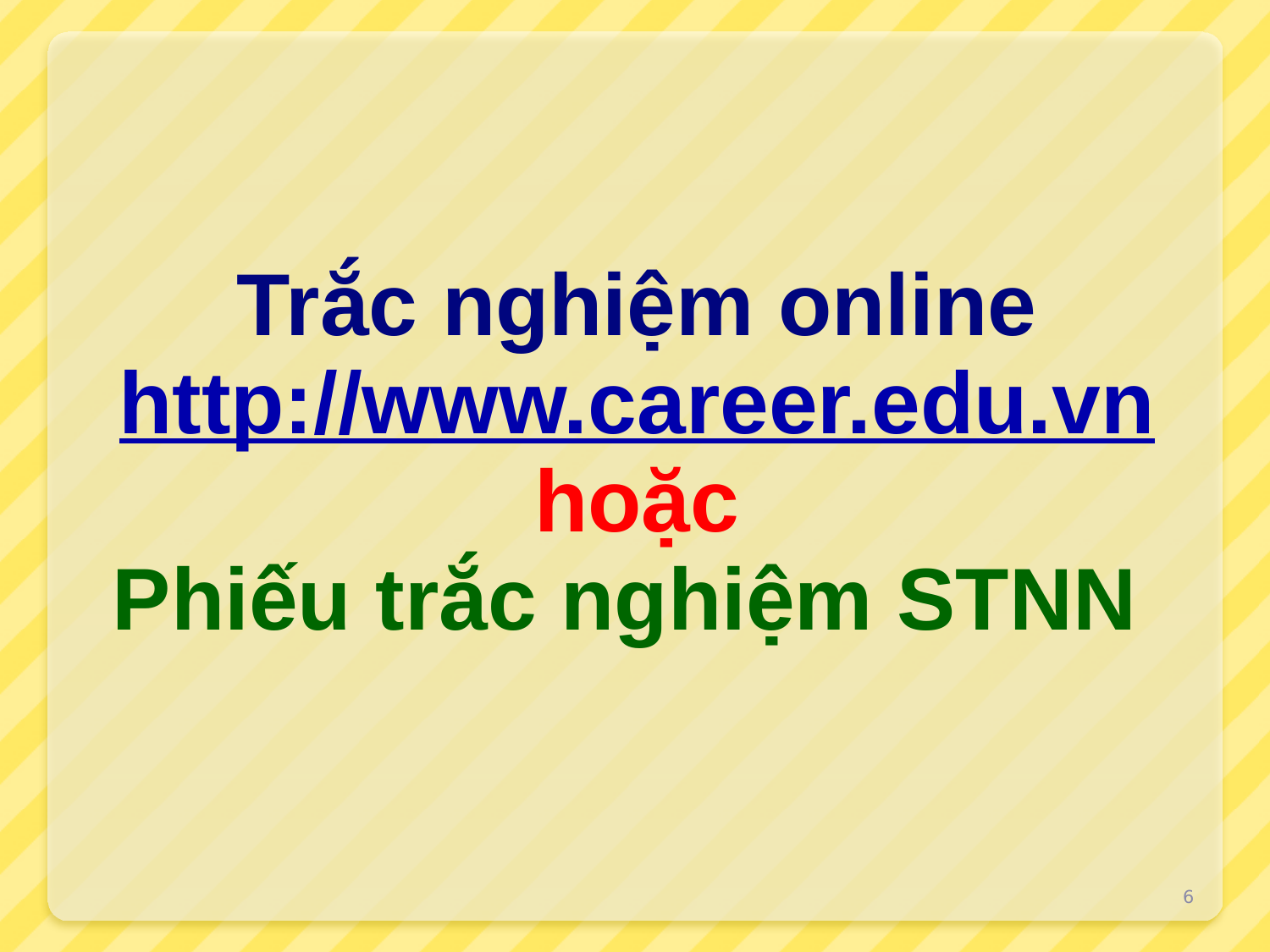

# Trắc nghiệm online http://www.career.edu.vn hoặc Phiếu trắc nghiệm STNN
6